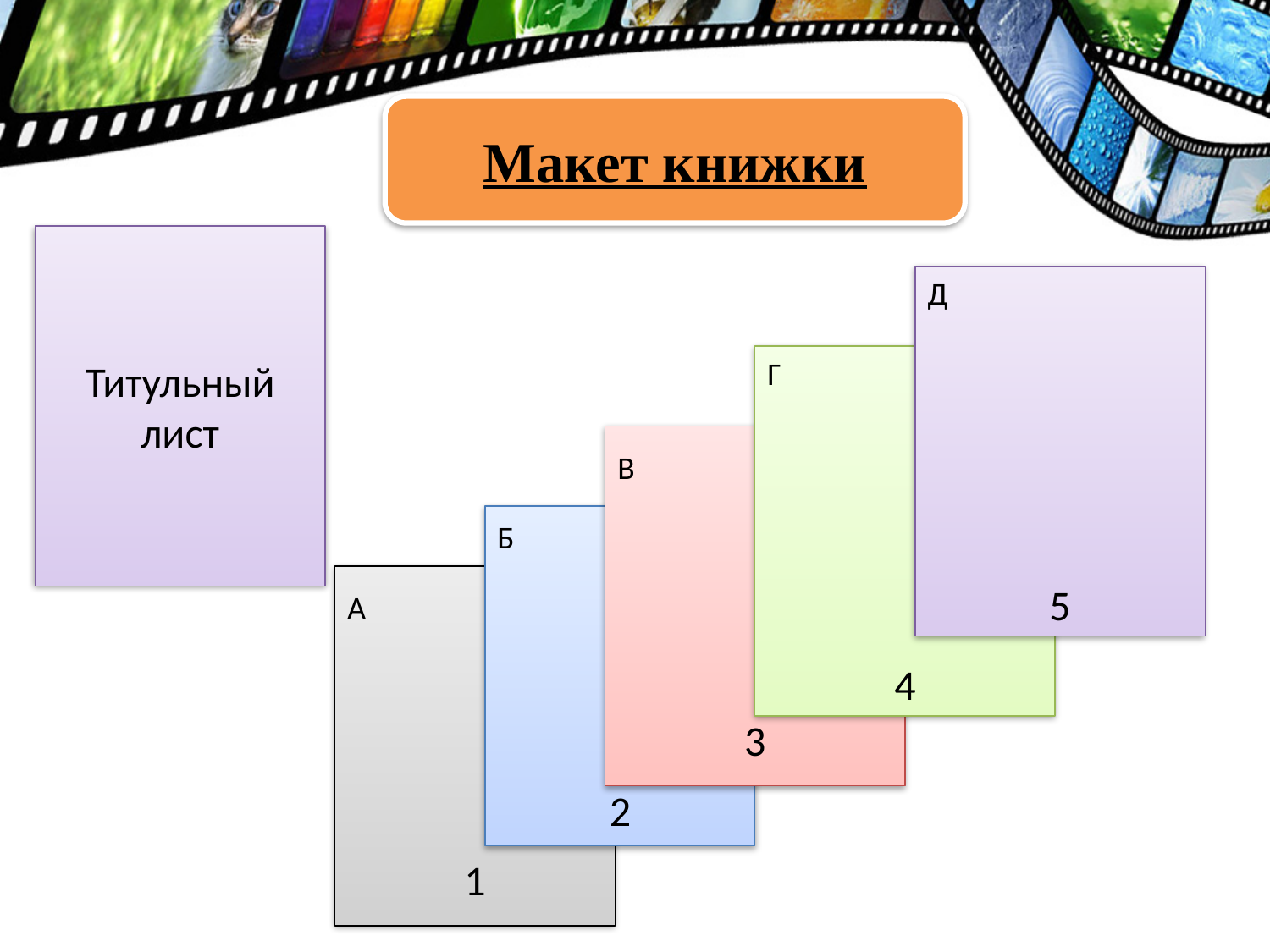

Макет книжки
Титульный лист
Д

5
Г

4
В

3
Б

2
А

1